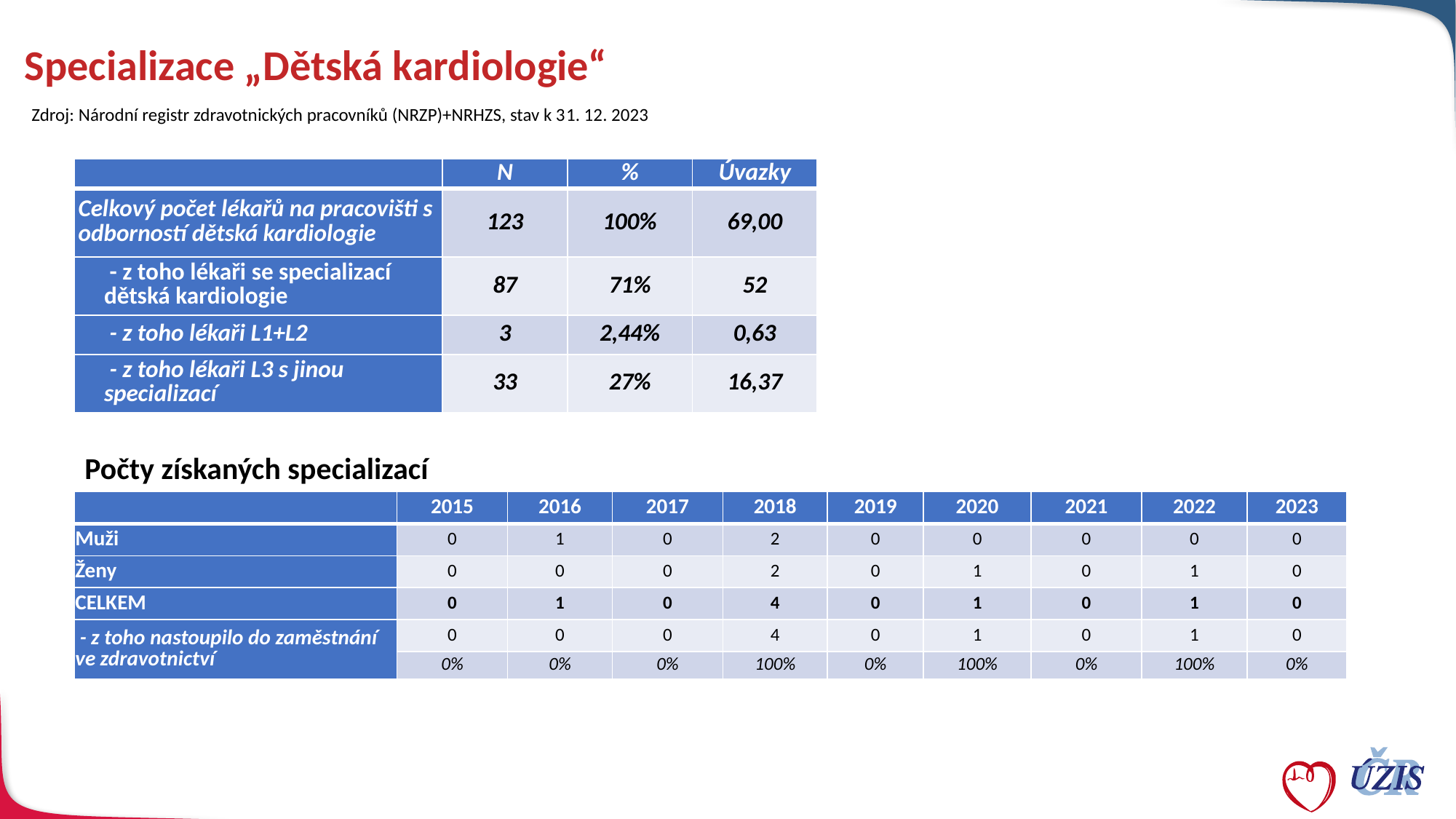

# Specializace „Dětská kardiologie“
Zdroj: Národní registr zdravotnických pracovníků (NRZP)+NRHZS, stav k 31. 12. 2023
|  | N | % | Úvazky |
| --- | --- | --- | --- |
| Celkový počet lékařů na pracovišti s odborností dětská kardiologie | 123 | 100% | 69,00 |
| - z toho lékaři se specializací dětská kardiologie | 87 | 71% | 52 |
| - z toho lékaři L1+L2 | 3 | 2,44% | 0,63 |
| - z toho lékaři L3 s jinou specializací | 33 | 27% | 16,37 |
Počty získaných specializací
|  | 2015 | 2016 | 2017 | 2018 | 2019 | 2020 | 2021 | 2022 | 2023 |
| --- | --- | --- | --- | --- | --- | --- | --- | --- | --- |
| Muži | 0 | 1 | 0 | 2 | 0 | 0 | 0 | 0 | 0 |
| Ženy | 0 | 0 | 0 | 2 | 0 | 1 | 0 | 1 | 0 |
| CELKEM | 0 | 1 | 0 | 4 | 0 | 1 | 0 | 1 | 0 |
| - z toho nastoupilo do zaměstnání ve zdravotnictví | 0 | 0 | 0 | 4 | 0 | 1 | 0 | 1 | 0 |
|  | 0% | 0% | 0% | 100% | 0% | 100% | 0% | 100% | 0% |